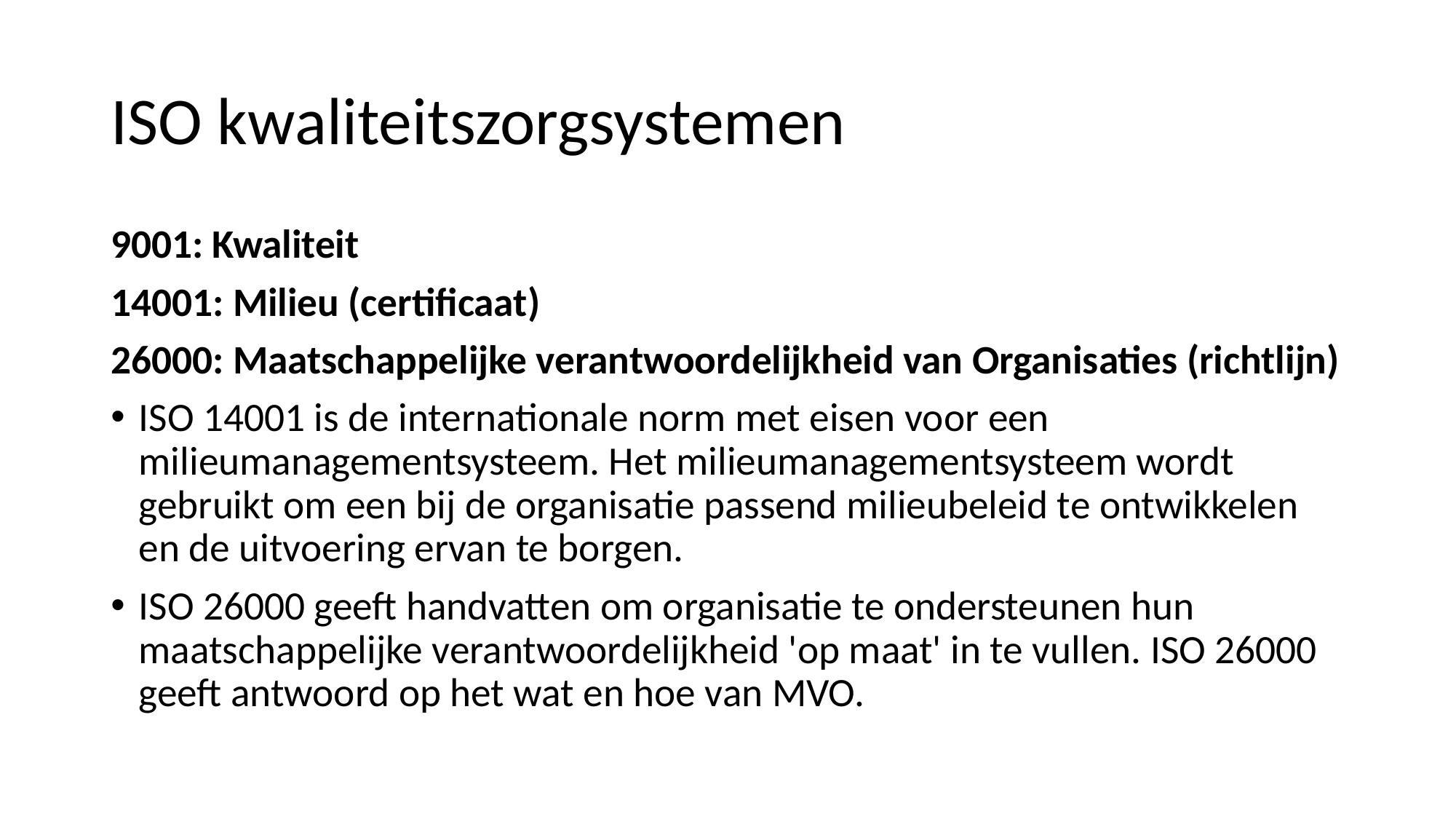

# ISO kwaliteitszorgsystemen
9001: Kwaliteit
14001: Milieu (certificaat)
26000: Maatschappelijke verantwoordelijkheid van Organisaties (richtlijn)
ISO 14001 is de internationale norm met eisen voor een milieumanagementsysteem. Het milieumanagementsysteem wordt gebruikt om een bij de organisatie passend milieubeleid te ontwikkelen en de uitvoering ervan te borgen.
ISO 26000 geeft handvatten om organisatie te ondersteunen hun maatschappelijke verantwoordelijkheid 'op maat' in te vullen. ISO 26000 geeft antwoord op het wat en hoe van MVO.